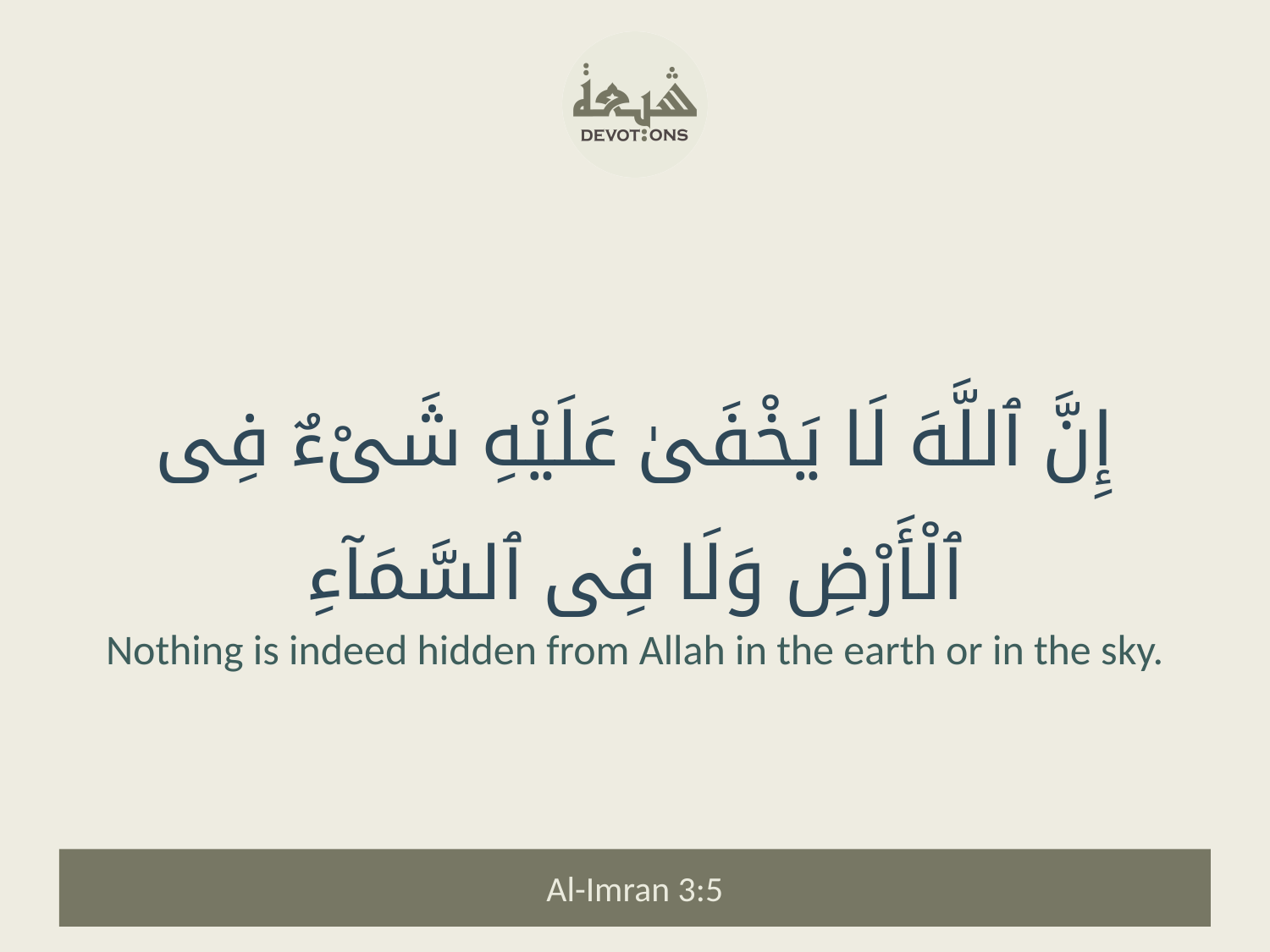

إِنَّ ٱللَّهَ لَا يَخْفَىٰ عَلَيْهِ شَىْءٌ فِى ٱلْأَرْضِ وَلَا فِى ٱلسَّمَآءِ
Nothing is indeed hidden from Allah in the earth or in the sky.
Al-Imran 3:5